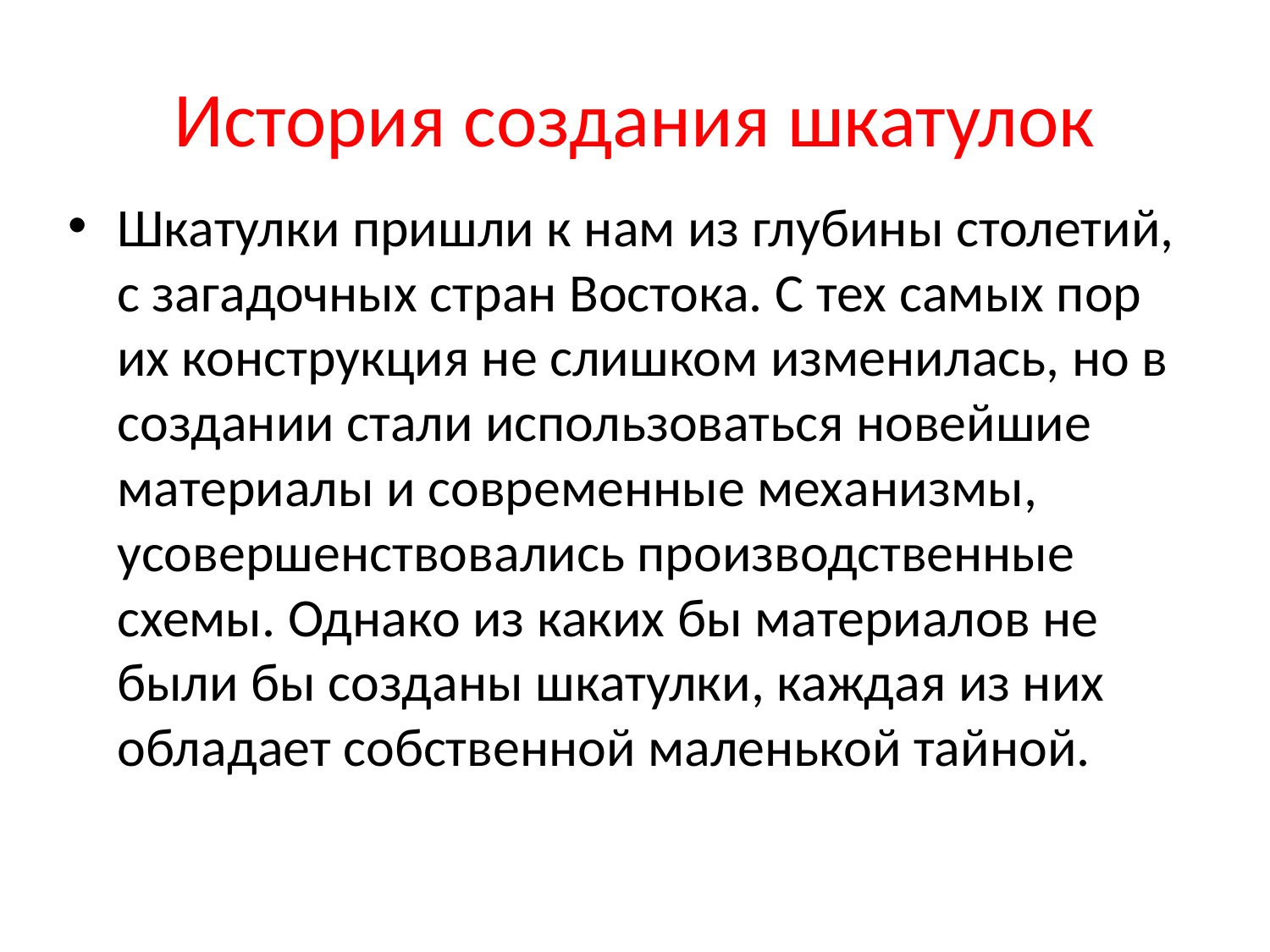

# История создания шкатулок
Шкатулки пришли к нам из глубины столетий, с загадочных стран Востока. С тех самых пор их конструкция не слишком изменилась, но в создании стали использоваться новейшие материалы и современные механизмы, усовершенствовались производственные схемы. Однако из каких бы материалов не были бы созданы шкатулки, каждая из них обладает собственной маленькой тайной.